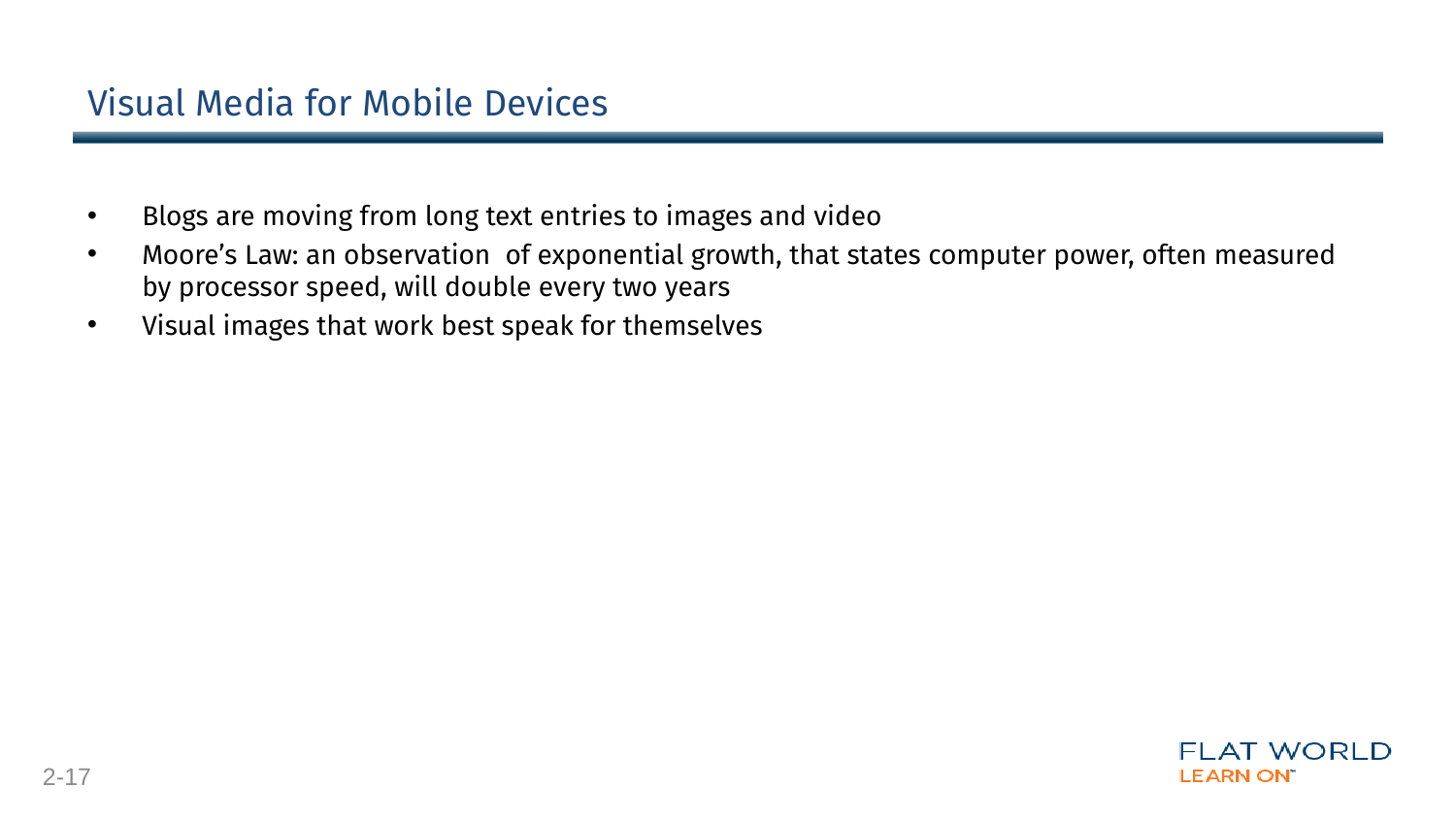

# Visual Media for Mobile Devices
Blogs are moving from long text entries to images and video
Moore’s Law: an observation  of exponential growth, that states computer power, often measured by processor speed, will double every two years
Visual images that work best speak for themselves

2-17